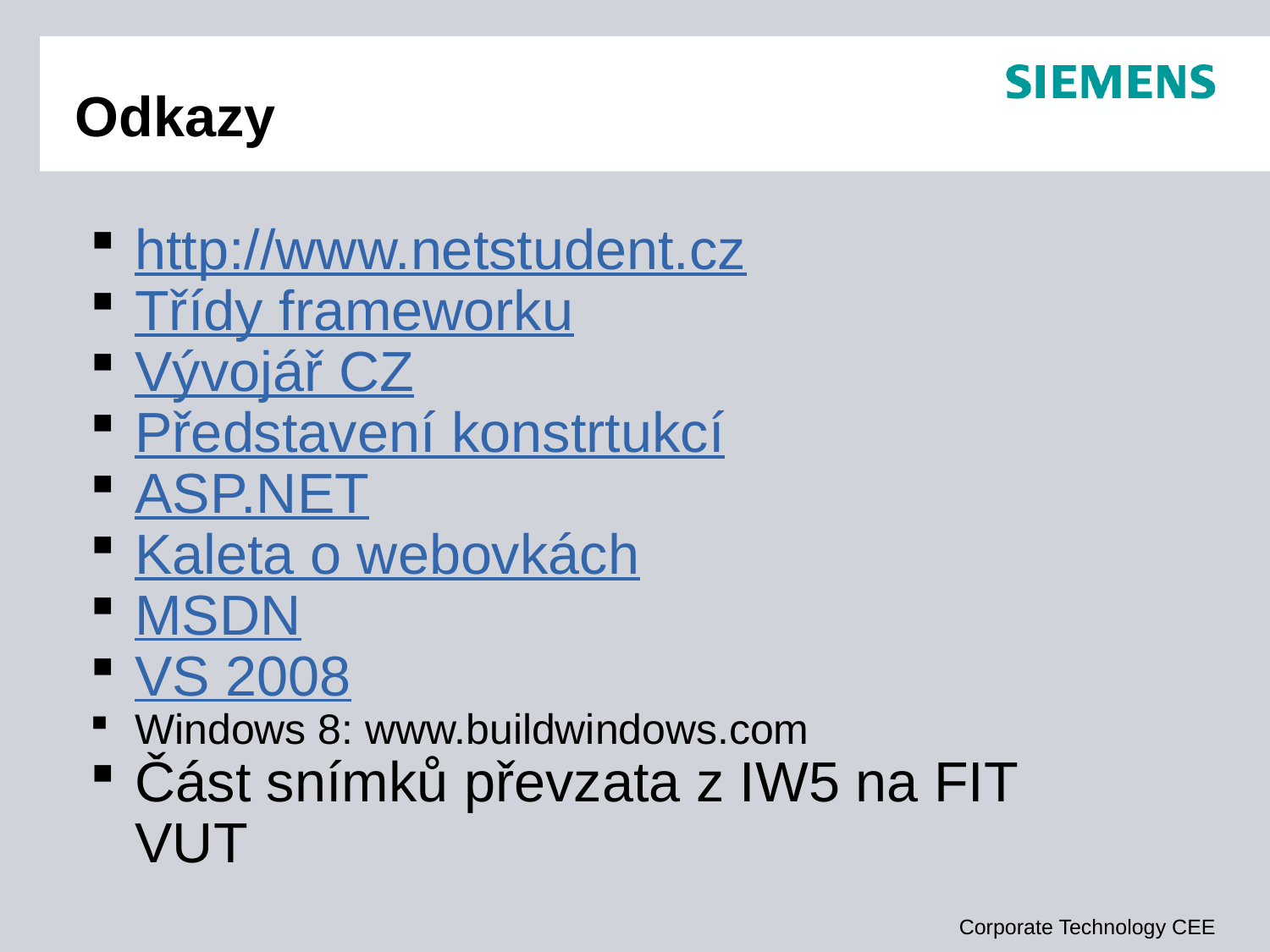

# Odkazy
http://www.netstudent.cz
Třídy frameworku
Vývojář CZ
Představení konstrtukcí
ASP.NET
Kaleta o webovkách
MSDN
VS 2008
Windows 8: www.buildwindows.com
Část snímků převzata z IW5 na FIT VUT